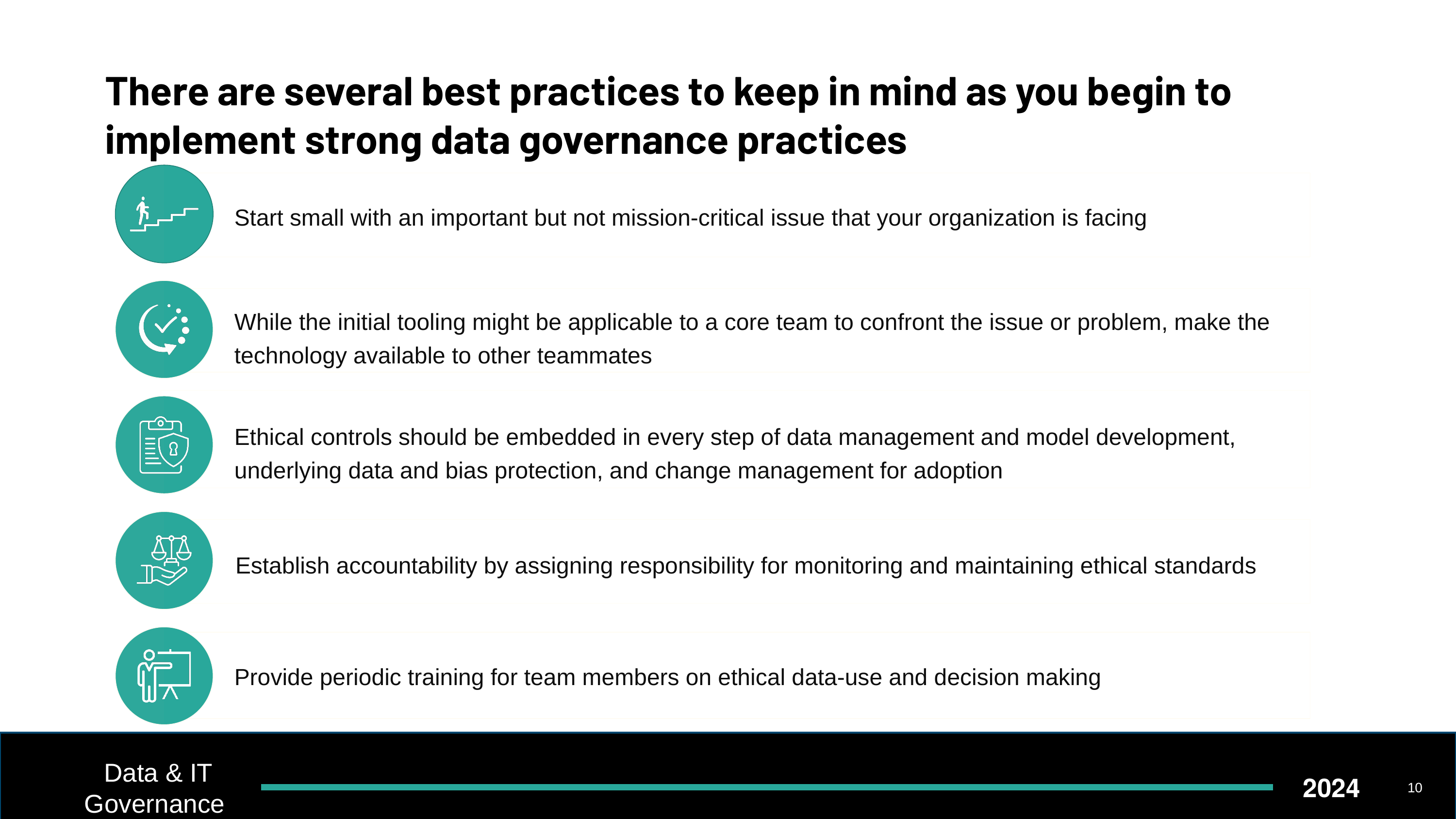

# There are several best practices to keep in mind as you begin to implement strong data governance practices

Start small with an important but not mission-critical issue that your organization is facing

While the initial tooling might be applicable to a core team to confront the issue or problem, make the technology available to other teammates

Ethical controls should be embedded in every step of data management and model development, underlying data and bias protection, and change management for adoption

Establish accountability by assigning responsibility for monitoring and maintaining ethical standards

Provide periodic training for team members on ethical data-use and decision making